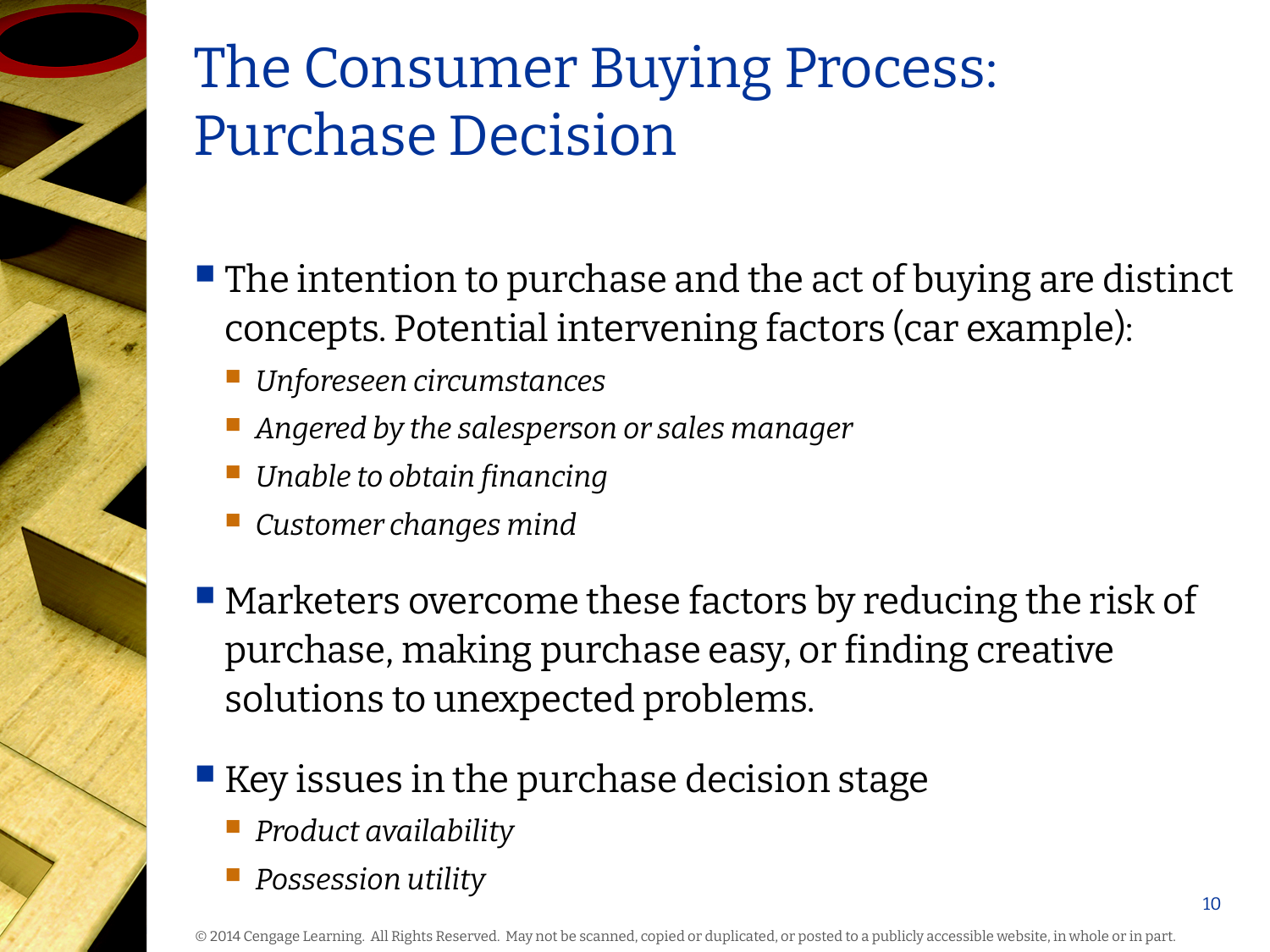

# The Consumer Buying Process: Purchase Decision

The intention to purchase and the act of buying are distinct concepts. Potential intervening factors (car example):
Unforeseen circumstances
Angered by the salesperson or sales manager
Unable to obtain financing
Customer changes mind
Marketers overcome these factors by reducing the risk of purchase, making purchase easy, or finding creative solutions to unexpected problems.
Key issues in the purchase decision stage
Product availability
Possession utility
10